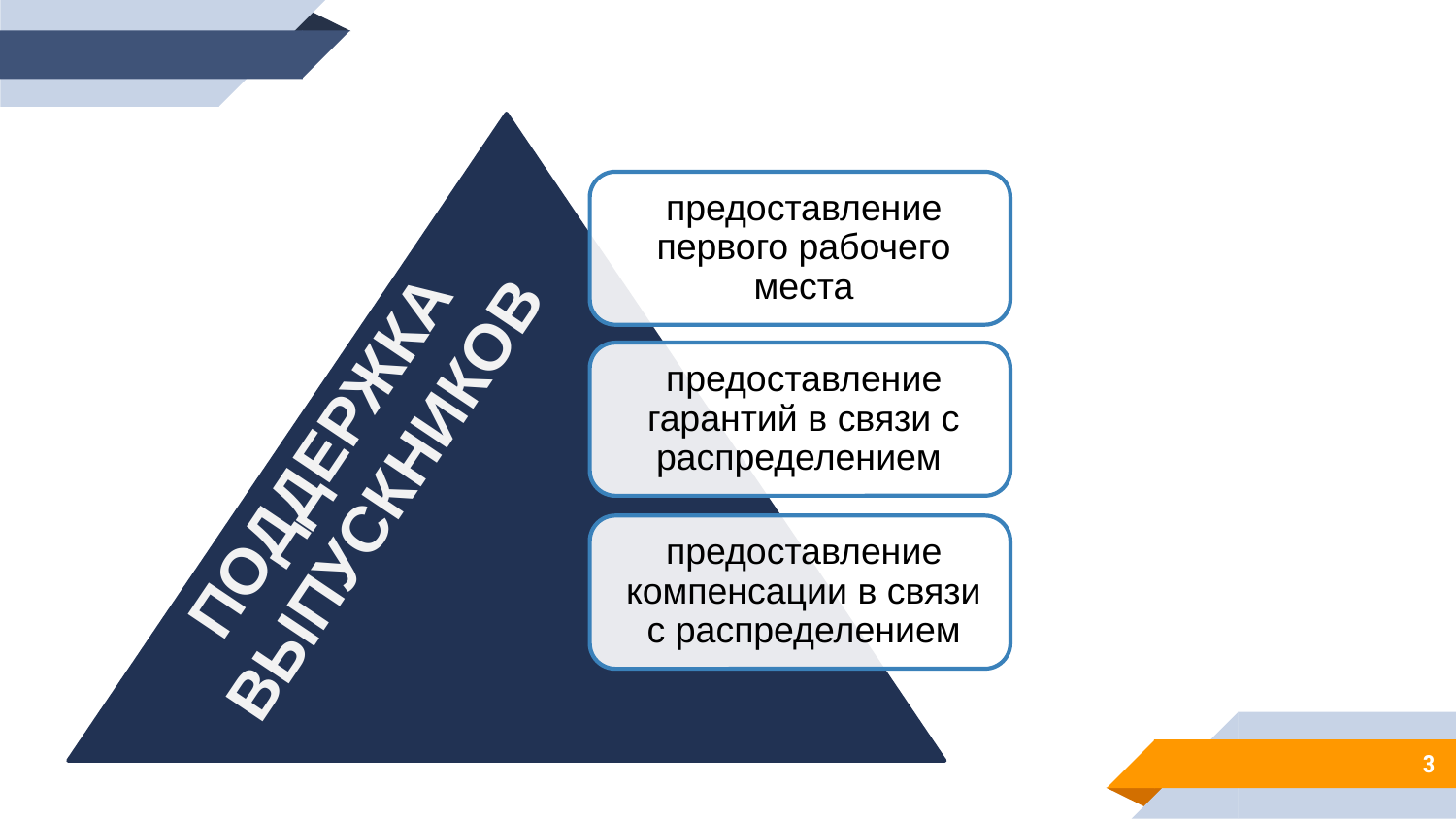

предоставление первого рабочего места
предоставление гарантий в связи с распределением
предоставление компенсации в связи с распределением
ПОДДЕРЖКА ВЫПУСКНИКОВ
3